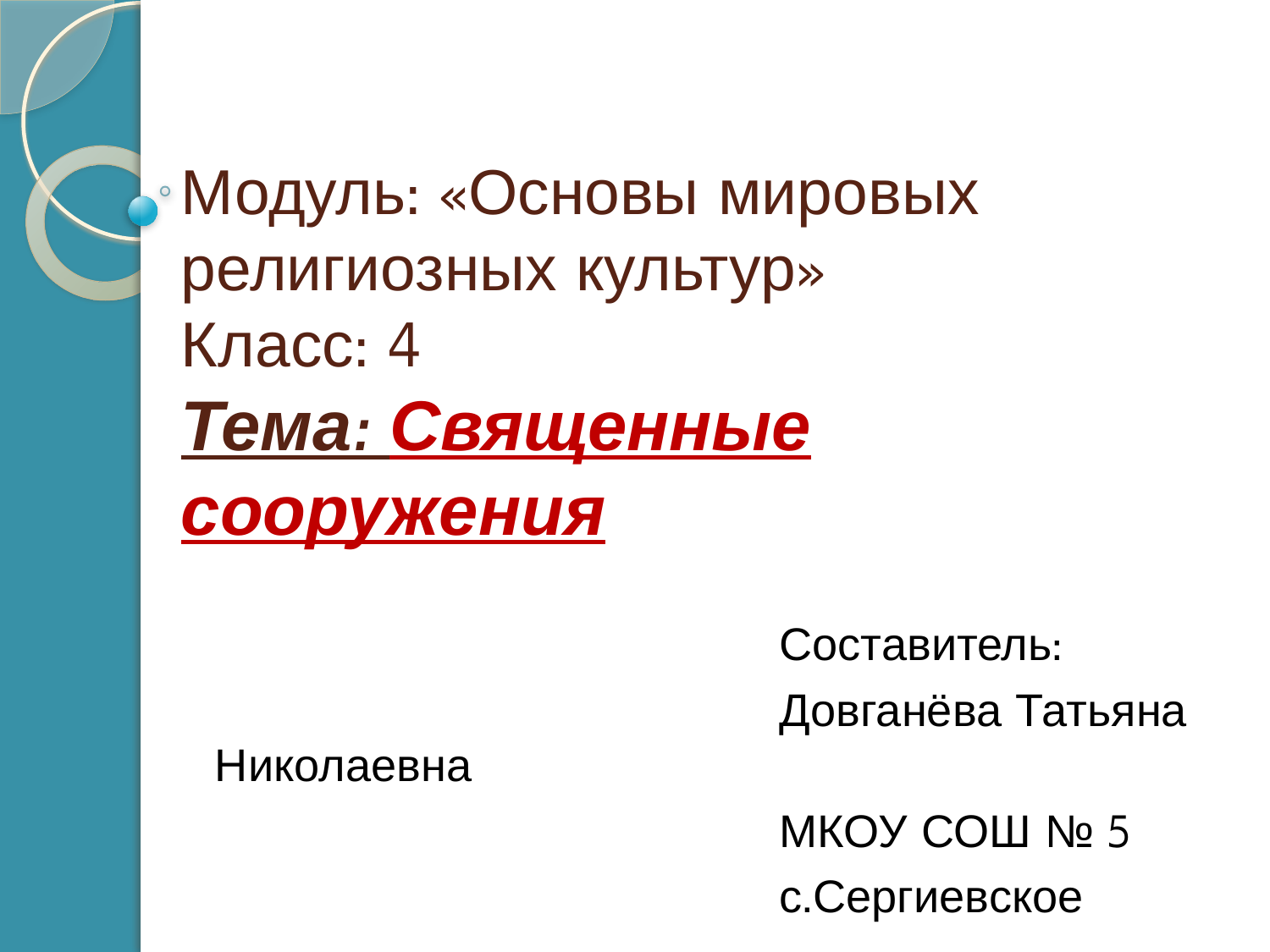

# Модуль: «Основы мировых религиозных культур» Класс: 4 Тема: Священные сооружения
                                         Составитель:
                                         Довганёва Татьяна Николаевна
                                         МКОУ СОШ № 5
                                         с.Сергиевское